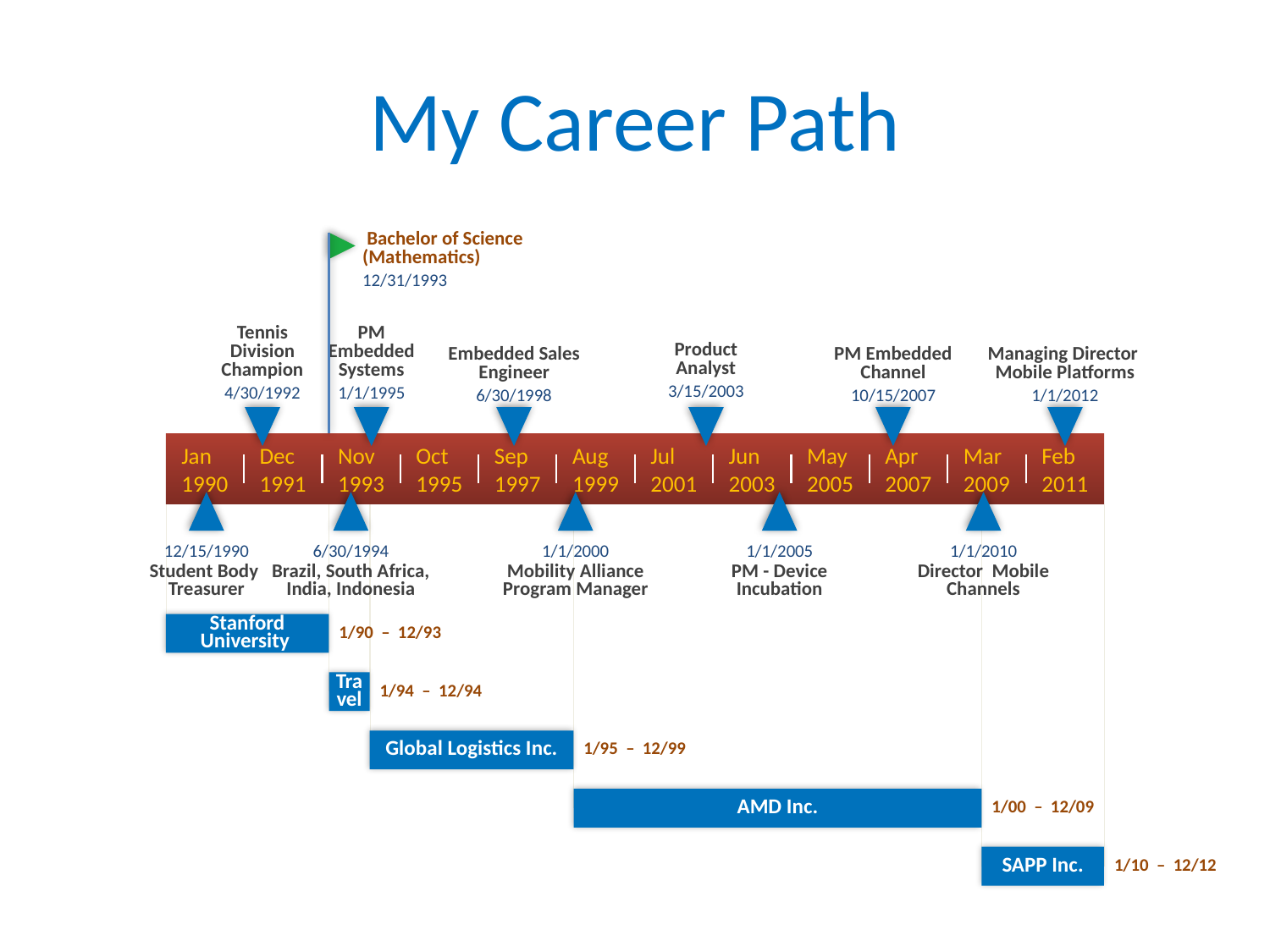

# My Career Path
 Bachelor of Science (Mathematics)

12/31/1993
Tennis Division Champion
PM Embedded Systems
Product Analyst
Embedded Sales Engineer
PM Embedded Channel
Managing Director  Mobile Platforms
3/15/2003
4/30/1992
1/1/1995
6/30/1998
10/15/2007
1/1/2012

Jan
1990
Dec
1991
Nov
1993
Oct
1995
Sep
1997
Aug
1999
Jul
2001
Jun
2003
May
2005
Apr
2007
Mar
2009
Feb
2011

12/15/1990
6/30/1994
1/1/2000
1/1/2005
1/1/2010
Student Body  Treasurer
Brazil, South Africa, India, Indonesia
Mobility Alliance Program Manager
PM - Device Incubation
Director  Mobile Channels
Stanford University
1/90  –  12/93
Travel
1/94  –  12/94
Global Logistics Inc.
1/95  –  12/99
AMD Inc.
1/00  –  12/09
SAPP Inc.
1/10  –  12/12